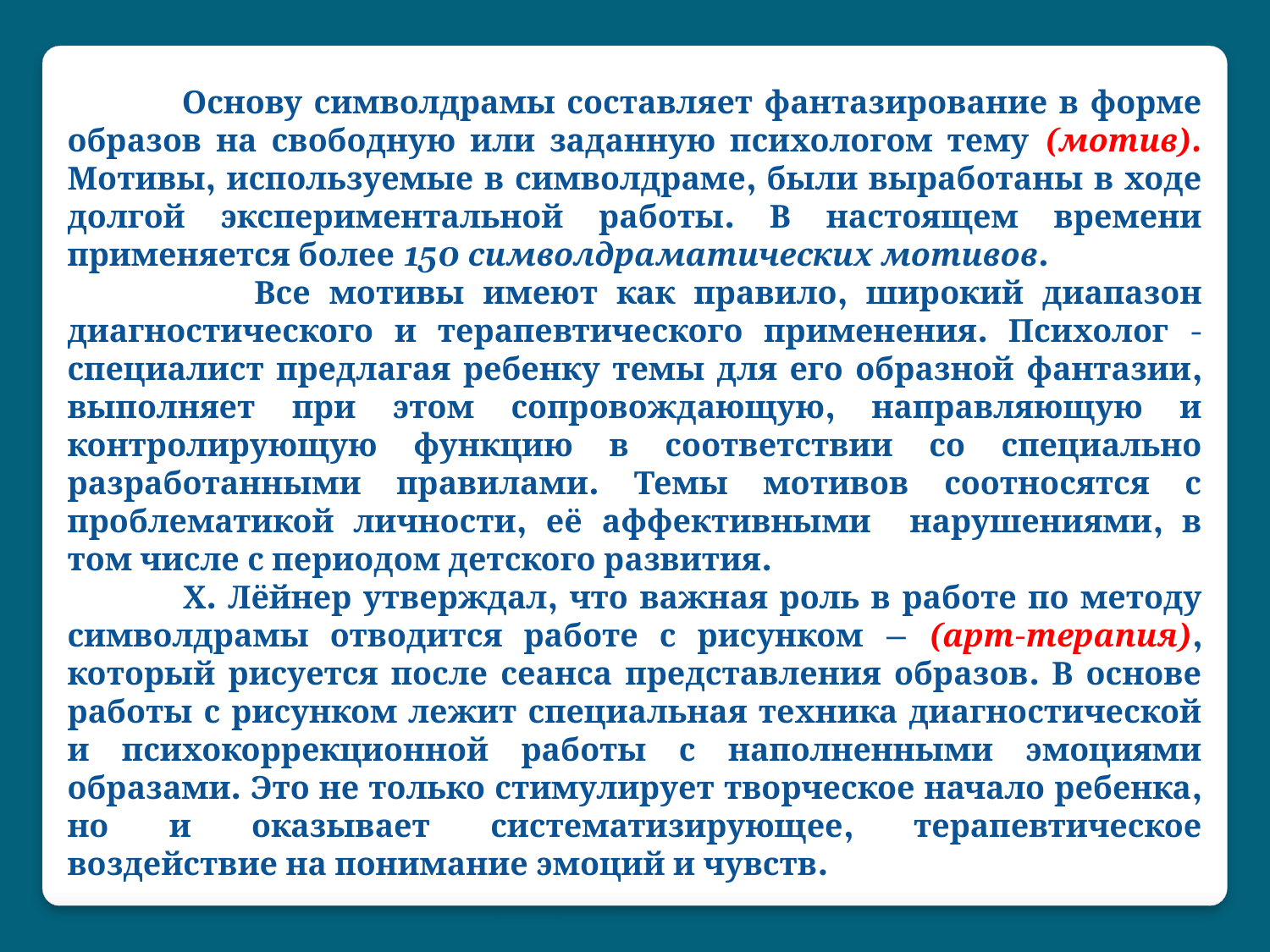

Основу символдрамы составляет фантазирование в форме образов на свободную или заданную психологом тему (мотив). Мотивы, используемые в символдраме, были выработаны в ходе долгой экспериментальной работы. В настоящем времени применяется более 150 символдраматических мотивов.
          Все мотивы имеют как правило, широкий диапазон диагностического и терапевтического применения. Психолог - специалист предлагая ребенку темы для его образной фантазии, выполняет при этом сопровождающую, направляющую и контролирующую функцию в соответствии со специально разработанными правилами. Темы мотивов соотносятся с проблематикой личности, её аффективными  нарушениями, в том числе с периодом детского развития.
          Х. Лёйнер утверждал, что важная роль в работе по методу символдрамы отводится работе с рисунком – (арт-терапия), который рисуется после сеанса представления образов. В основе работы с рисунком лежит специальная техника диагностической и психокоррекционной работы с наполненными эмоциями образами. Это не только стимулирует творческое начало ребенка, но и оказывает систематизирующее, терапевтическое воздействие на понимание эмоций и чувств.